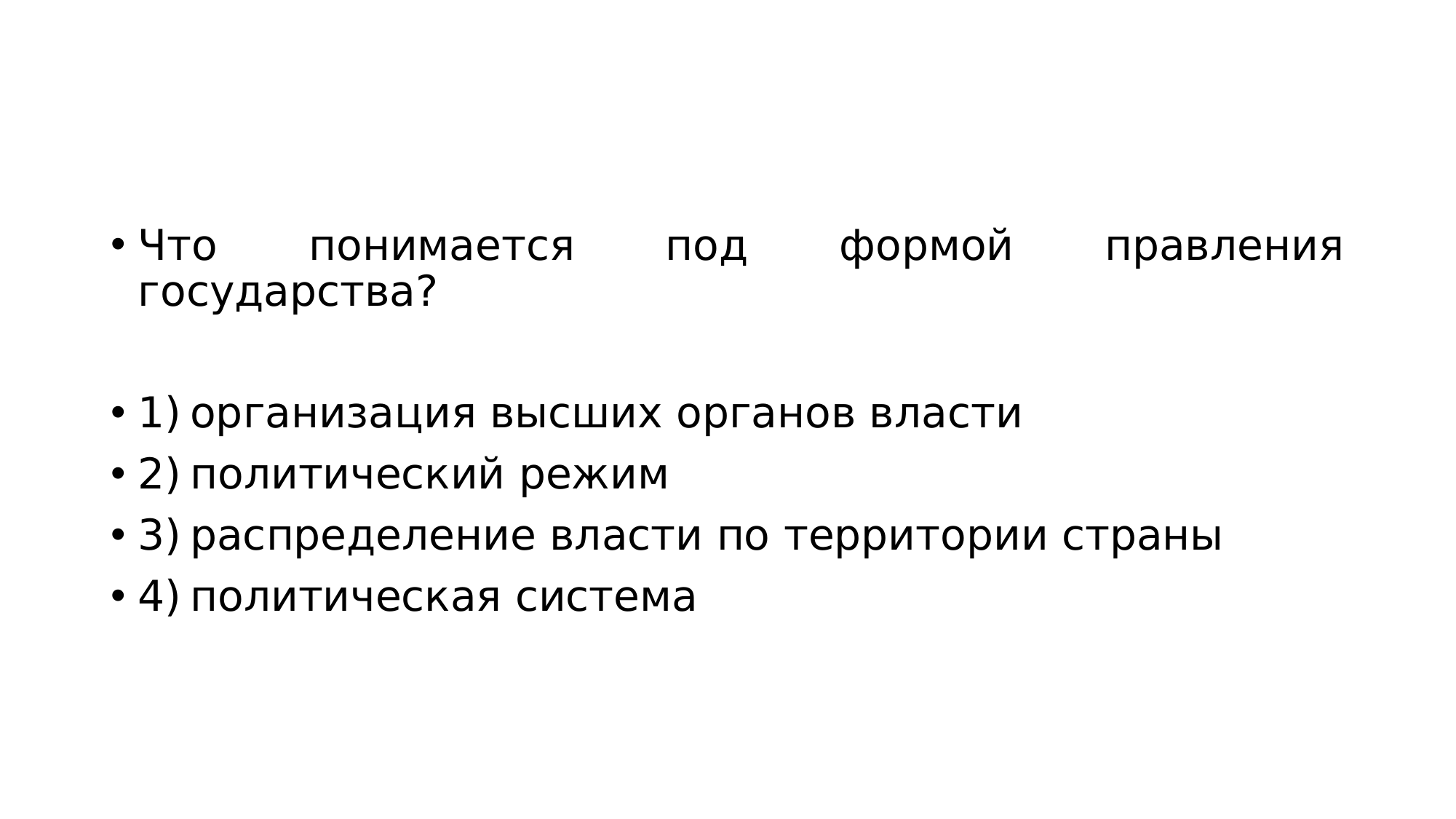

#
Что понимается под формой правления государства?

1) организация высших органов власти
2) политический режим
3) распределение власти по территории страны
4) политическая система